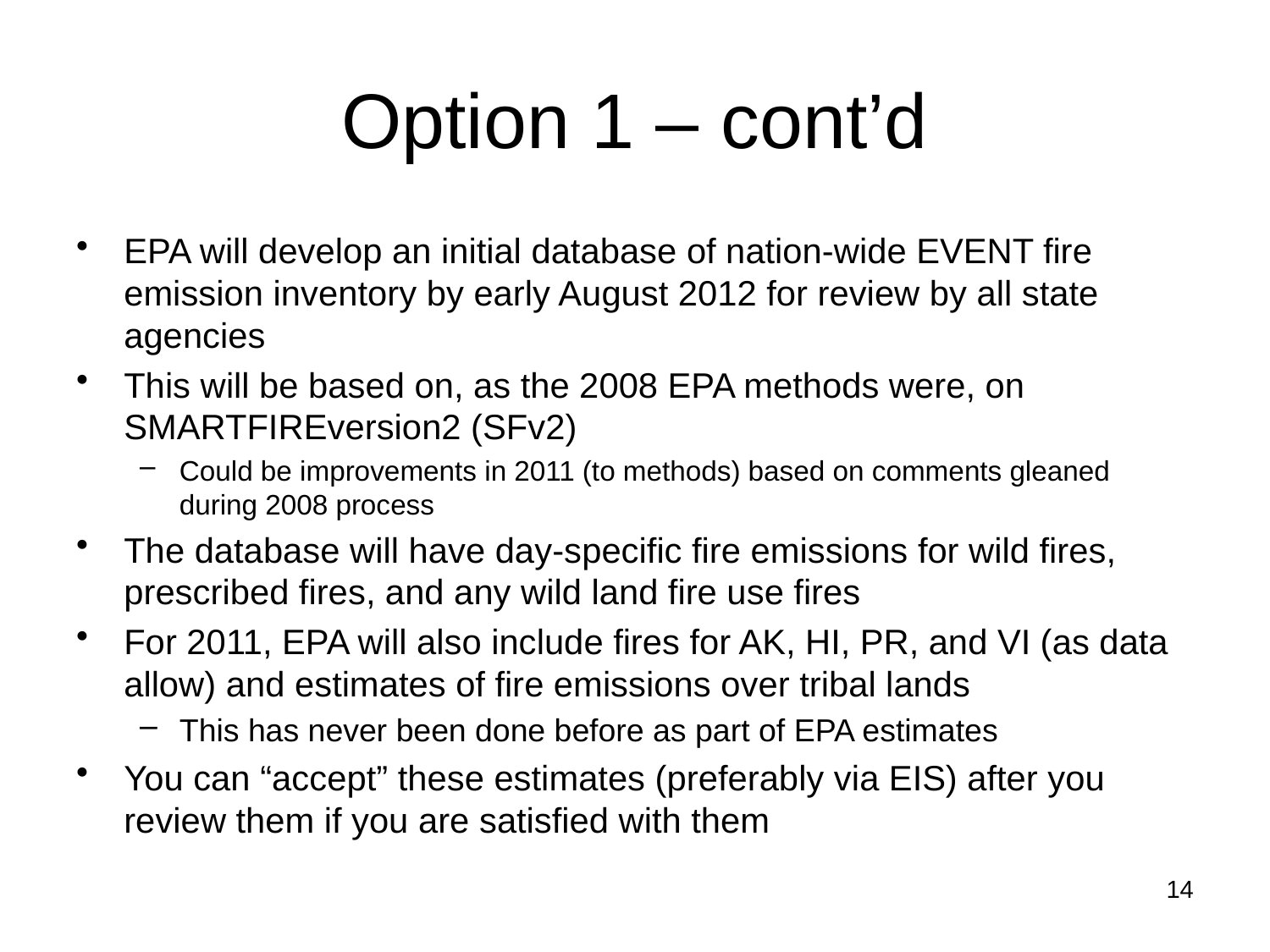

# Option 1 – cont’d
EPA will develop an initial database of nation-wide EVENT fire emission inventory by early August 2012 for review by all state agencies
This will be based on, as the 2008 EPA methods were, on SMARTFIREversion2 (SFv2)
Could be improvements in 2011 (to methods) based on comments gleaned during 2008 process
The database will have day-specific fire emissions for wild fires, prescribed fires, and any wild land fire use fires
For 2011, EPA will also include fires for AK, HI, PR, and VI (as data allow) and estimates of fire emissions over tribal lands
This has never been done before as part of EPA estimates
You can “accept” these estimates (preferably via EIS) after you review them if you are satisfied with them
14